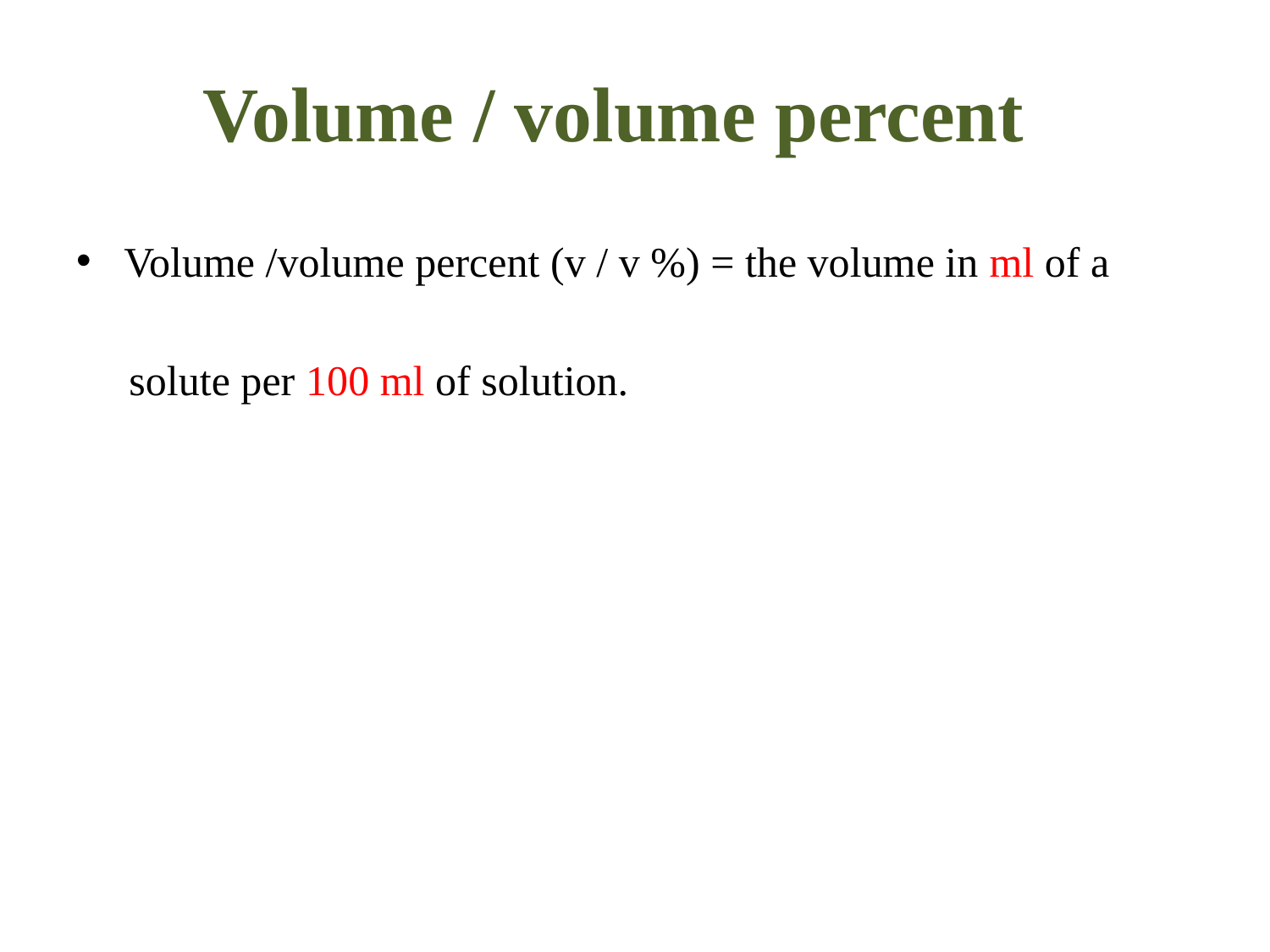

# Volume / volume percent
Volume /volume percent (v / v %) = the volume in ml of a

     solute per 100 ml of solution.